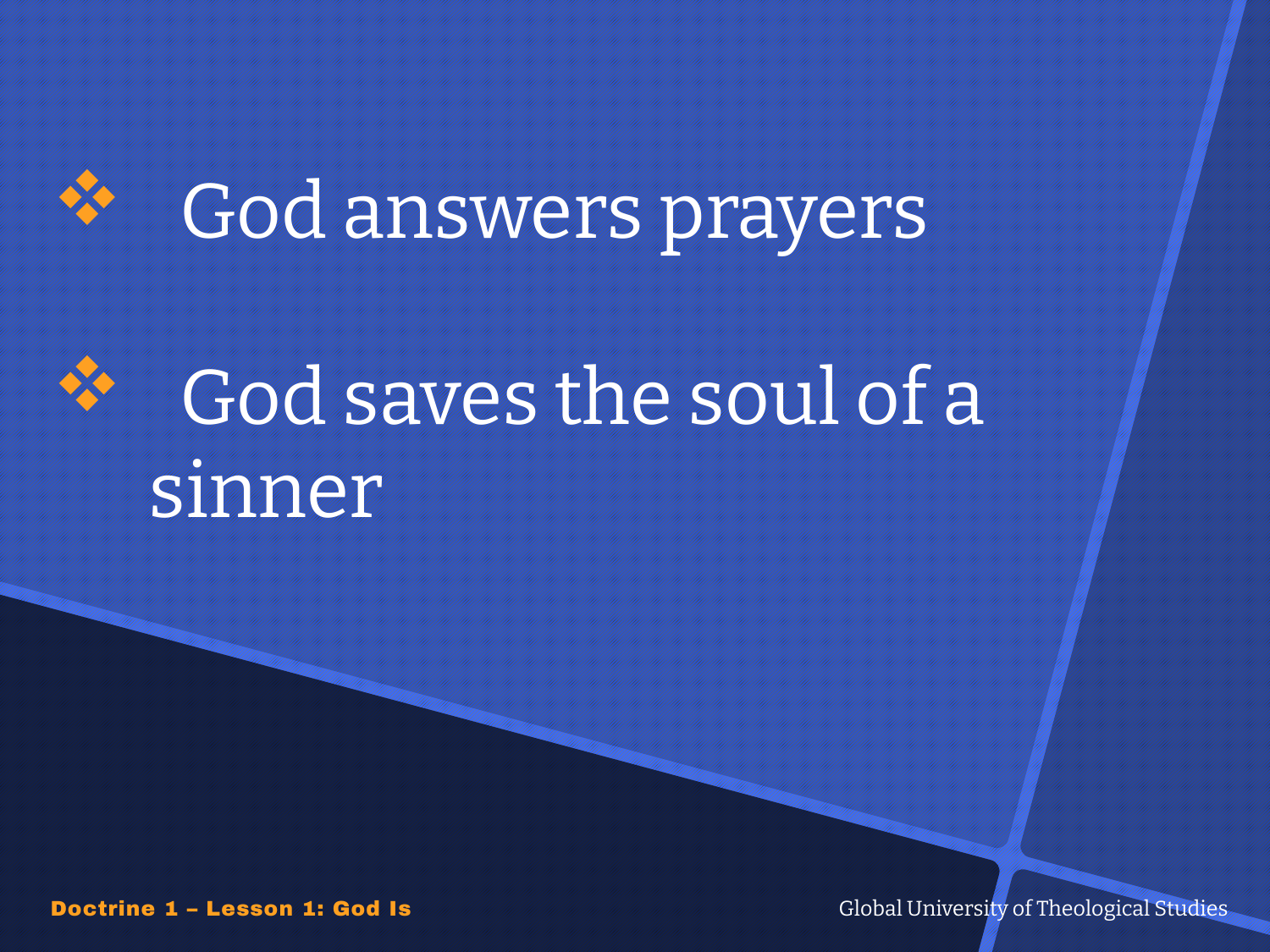

God answers prayers

  God saves the soul of a sinner

Doctrine 1 – Lesson 1: God Is                                                      Global University of Theological Studies